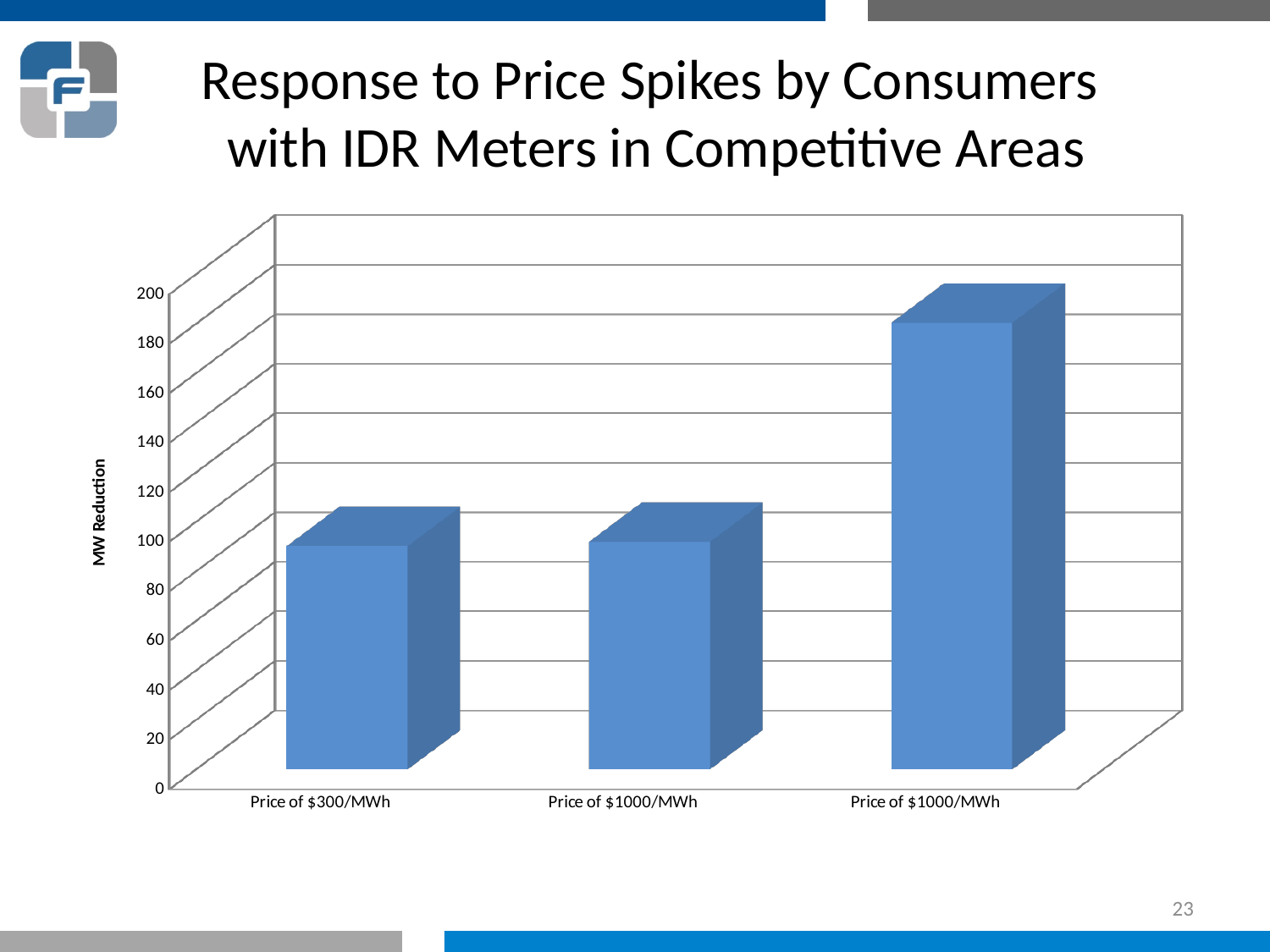

# Response to Price Spikes by Consumers with IDR Meters in Competitive Areas

[unsupported chart]

23